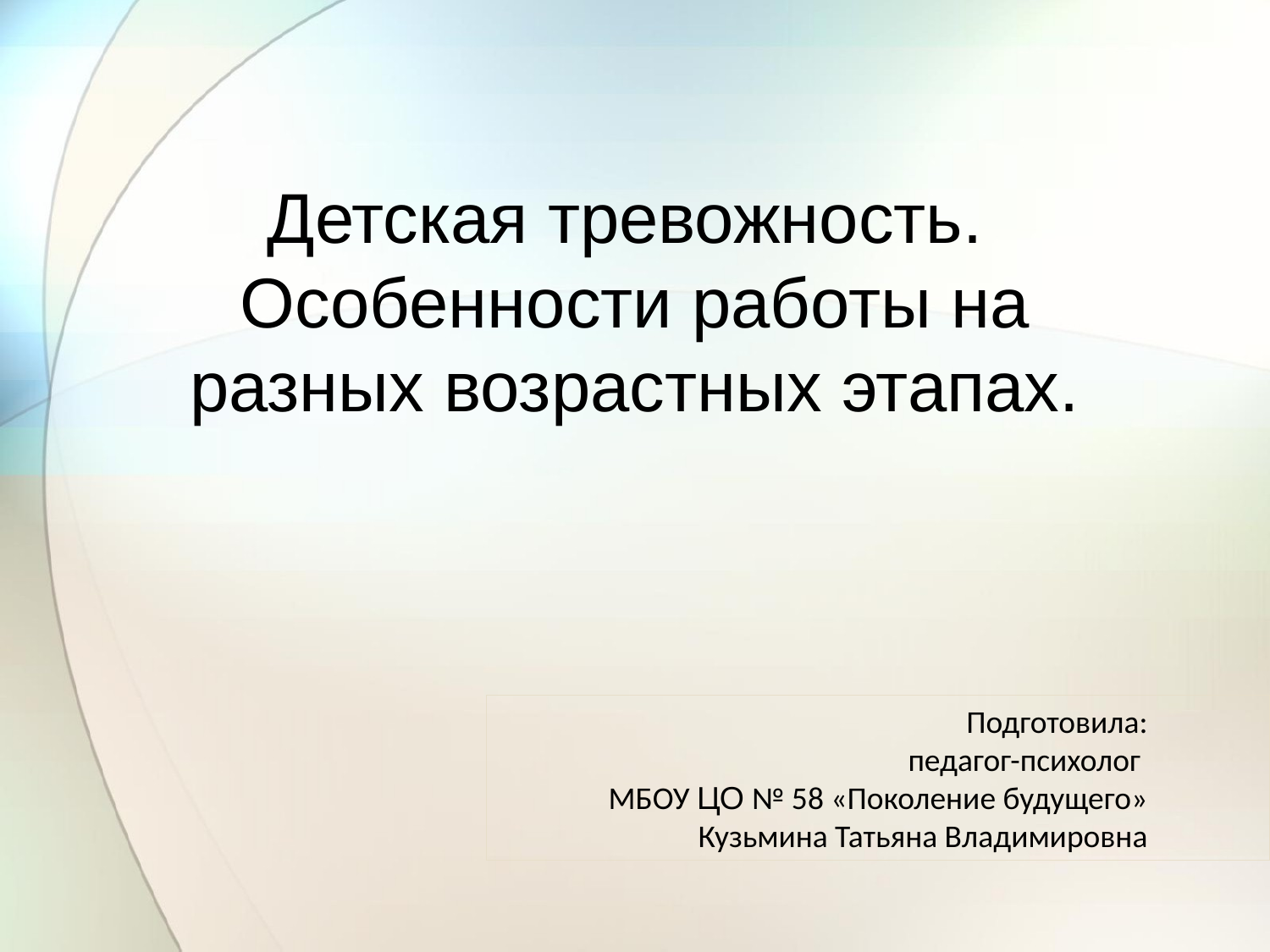

Детская тревожность.
Особенности работы на разных возрастных этапах.
Подготовила:
педагог-психолог
МБОУ ЦО № 58 «Поколение будущего»
Кузьмина Татьяна Владимировна